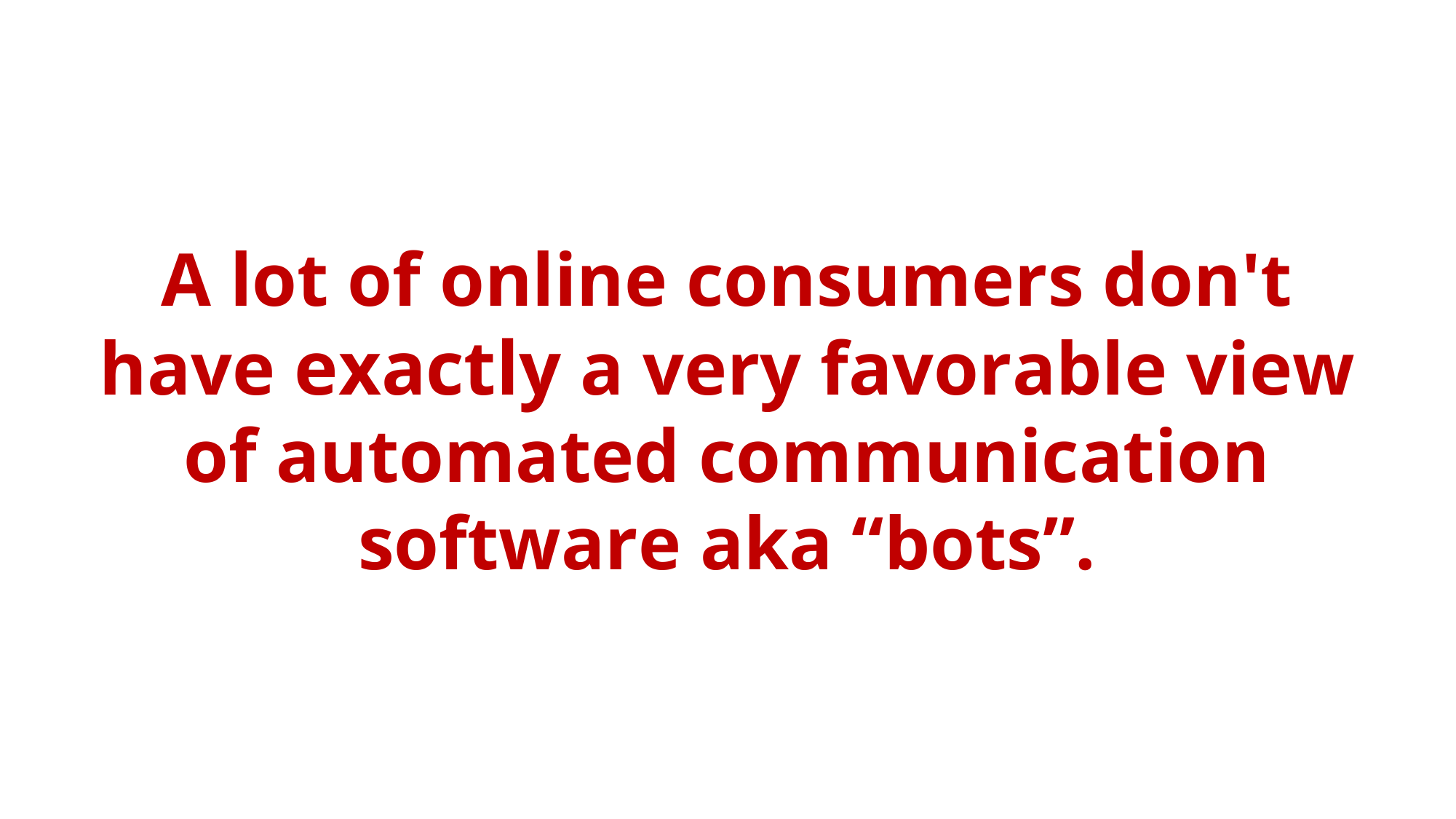

A lot of online consumers don't have exactly a very favorable view of automated communication software aka “bots”.